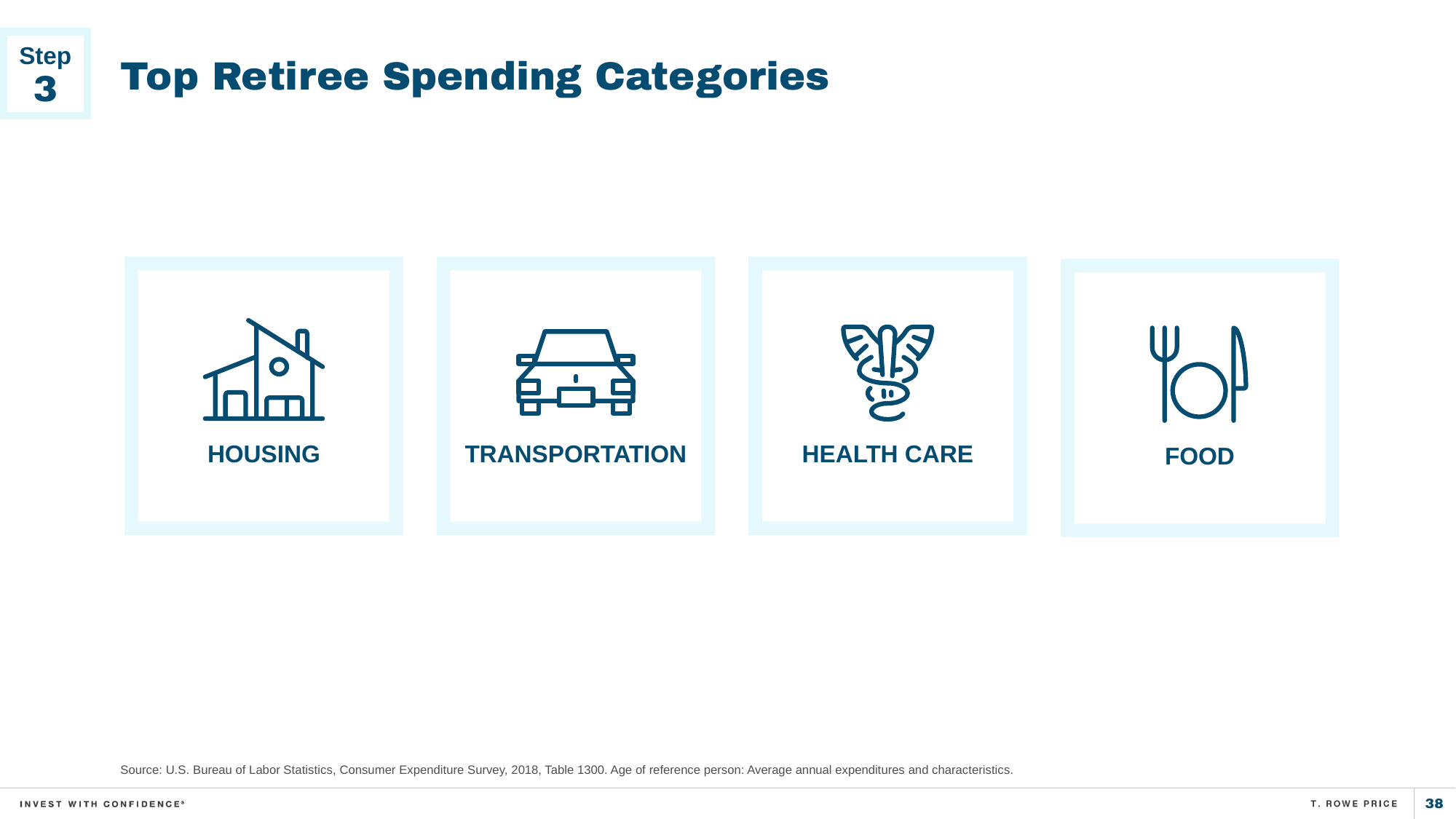

# Top Retiree Spending Categories
Step
3

HOUSING
TRANSPORTATION
HEALTH CARE
FOOD
Source: U.S. Bureau of Labor Statistics, Consumer Expenditure Survey, 2018, Table 1300. Age of reference person: Average annual expenditures and characteristics.